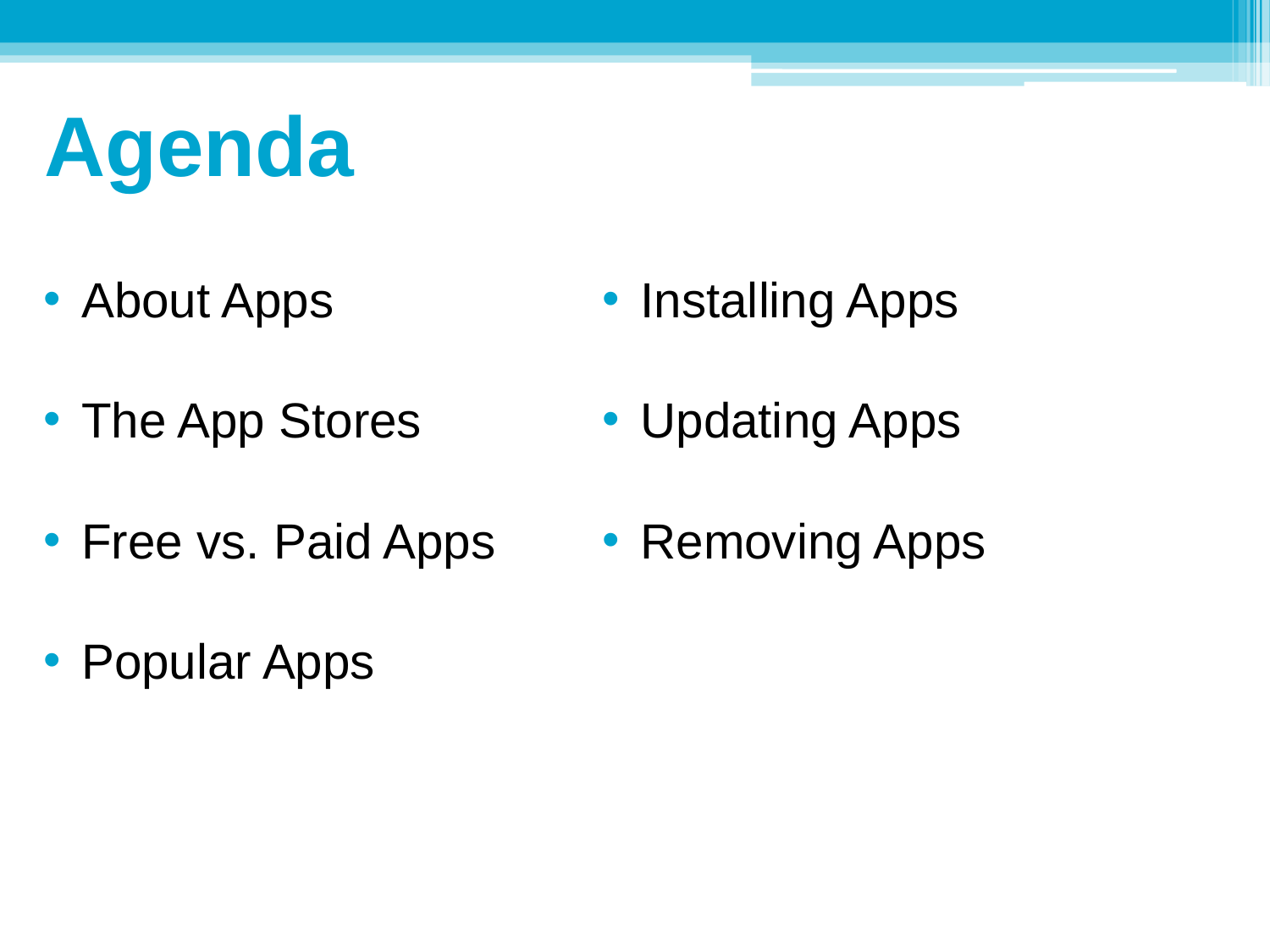

# Agenda
About Apps
The App Stores
Free vs. Paid Apps
Popular Apps
Installing Apps
Updating Apps
Removing Apps